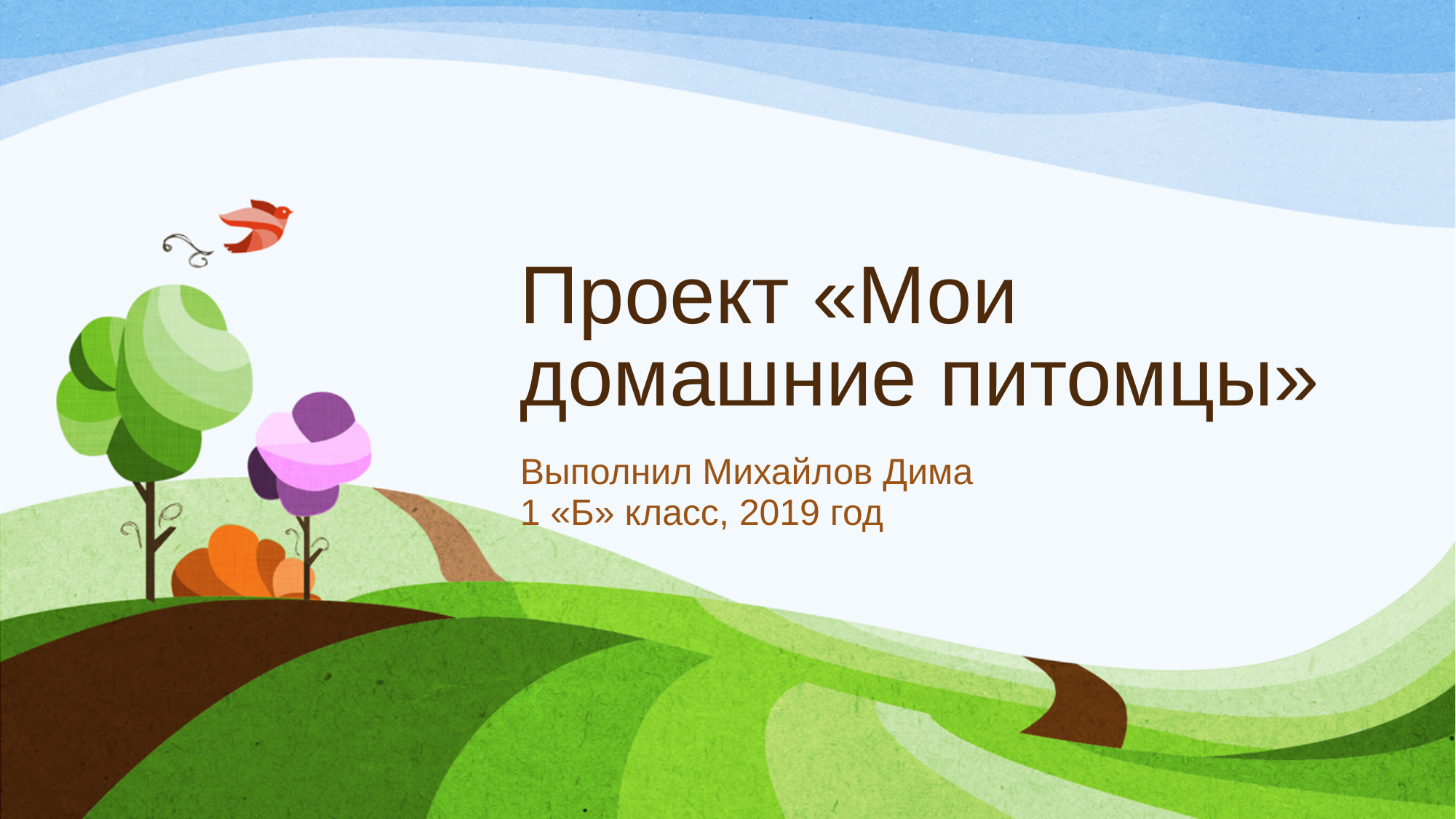

# Проект «Мои домашние питомцы»
Выполнил Михайлов Дима
1 «Б» класс, 2019 год